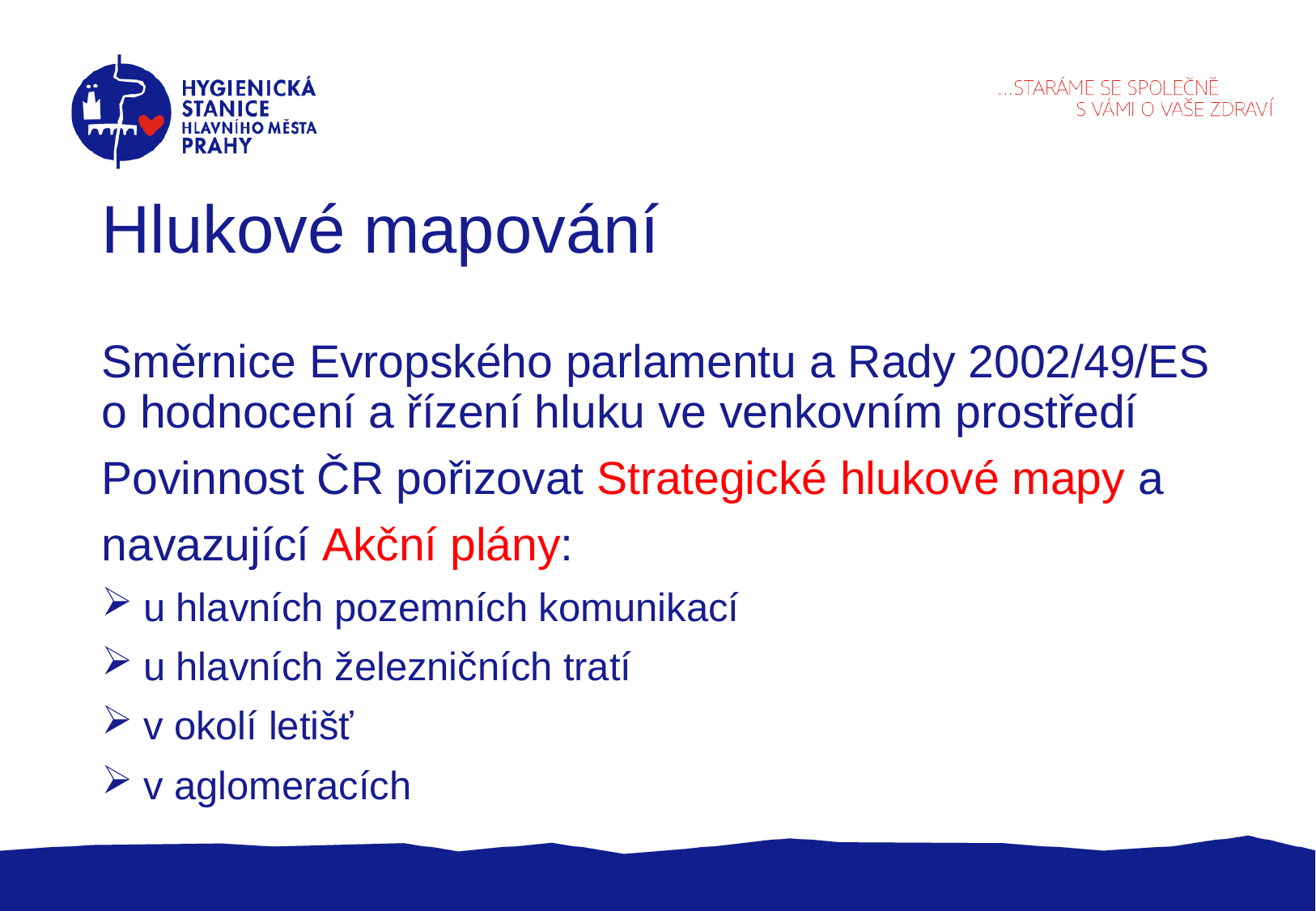

# Hlukové mapování
Směrnice Evropského parlamentu a Rady 2002/49/ES o hodnocení a řízení hluku ve venkovním prostředí
Povinnost ČR pořizovat Strategické hlukové mapy a
navazující Akční plány:
 u hlavních pozemních komunikací
 u hlavních železničních tratí
 v okolí letišť
 v aglomeracích